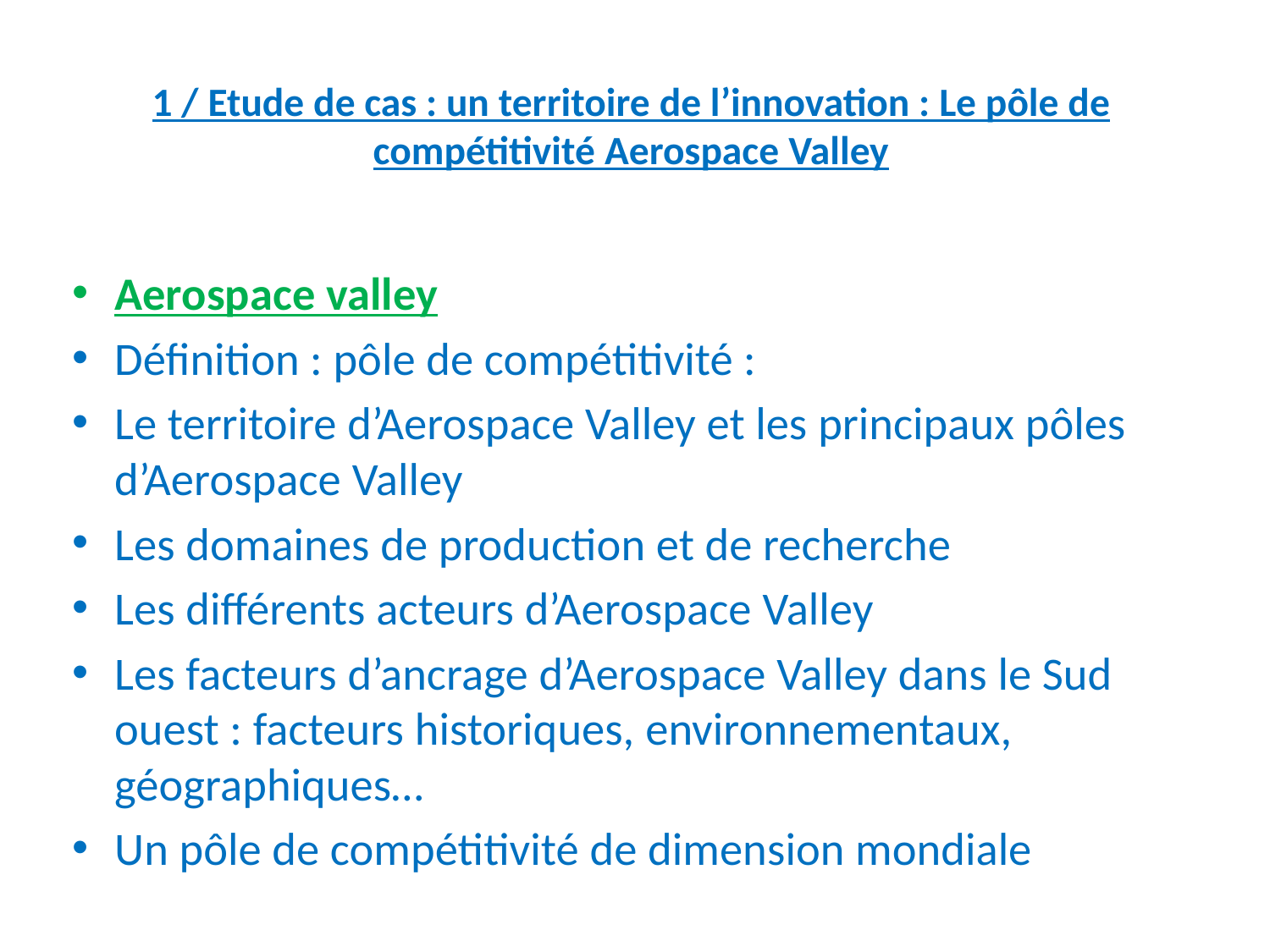

# 1 / Etude de cas : un territoire de l’innovation : Le pôle de compétitivité Aerospace Valley
Aerospace valley
Définition : pôle de compétitivité :
Le territoire d’Aerospace Valley et les principaux pôles d’Aerospace Valley
Les domaines de production et de recherche
Les différents acteurs d’Aerospace Valley
Les facteurs d’ancrage d’Aerospace Valley dans le Sud ouest : facteurs historiques, environnementaux, géographiques…
Un pôle de compétitivité de dimension mondiale